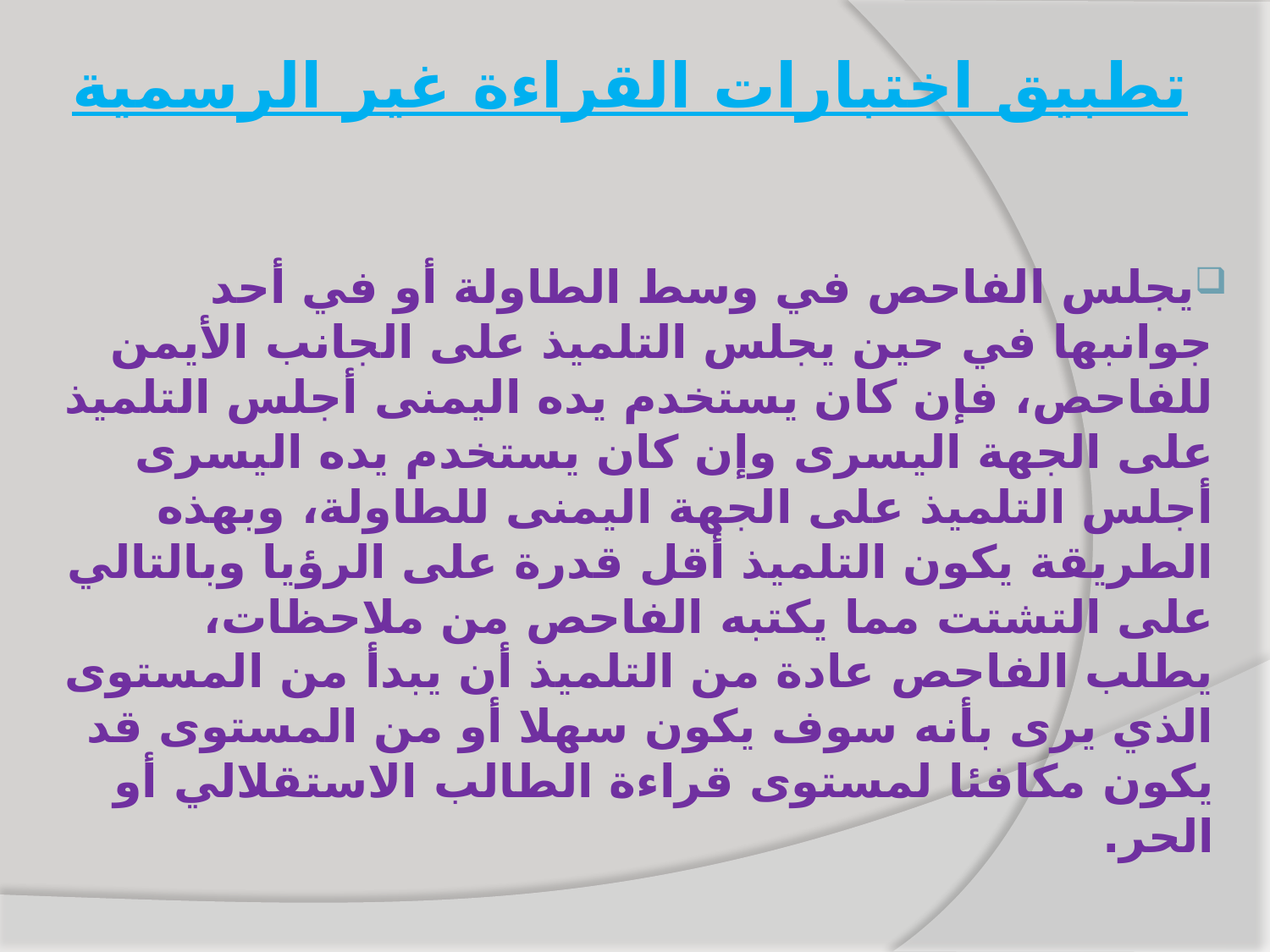

# تطبيق اختبارات القراءة غير الرسمية
يجلس الفاحص في وسط الطاولة أو في أحد جوانبها في حين يجلس التلميذ على الجانب الأيمن للفاحص، فإن كان يستخدم يده اليمنى أجلس التلميذ على الجهة اليسرى وإن كان يستخدم يده اليسرى أجلس التلميذ على الجهة اليمنى للطاولة، وبهذه الطريقة يكون التلميذ أقل قدرة على الرؤيا وبالتالي على التشتت مما يكتبه الفاحص من ملاحظات، يطلب الفاحص عادة من التلميذ أن يبدأ من المستوى الذي يرى بأنه سوف يكون سهلا أو من المستوى قد يكون مكافئا لمستوى قراءة الطالب الاستقلالي أو الحر.